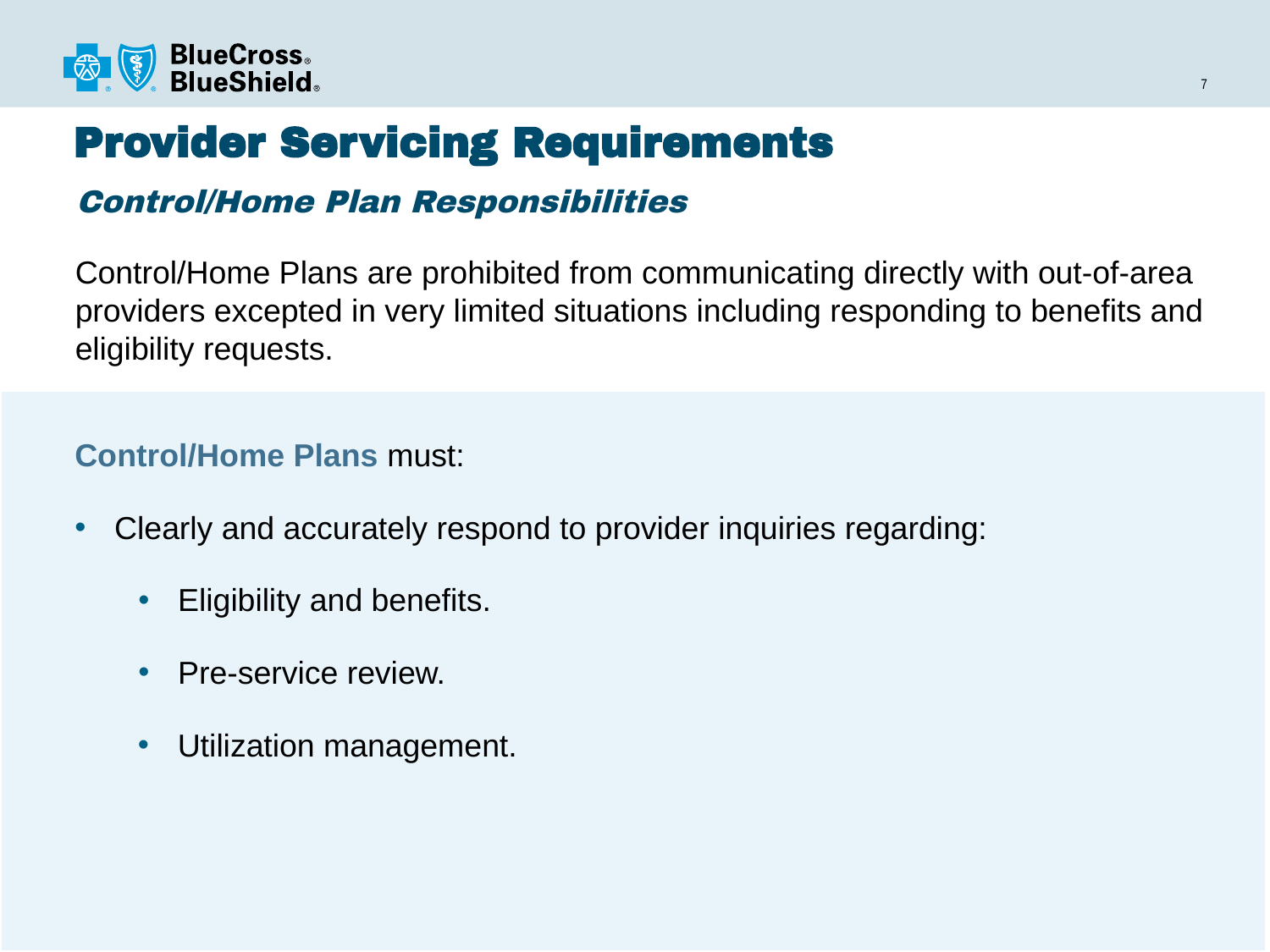

# Provider Servicing Requirements
Control/Home Plan Responsibilities
Control/Home Plans are prohibited from communicating directly with out-of-area providers excepted in very limited situations including responding to benefits and eligibility requests.

Control/Home Plans must:
Clearly and accurately respond to provider inquiries regarding:
Eligibility and benefits.
Pre-service review.
Utilization management.